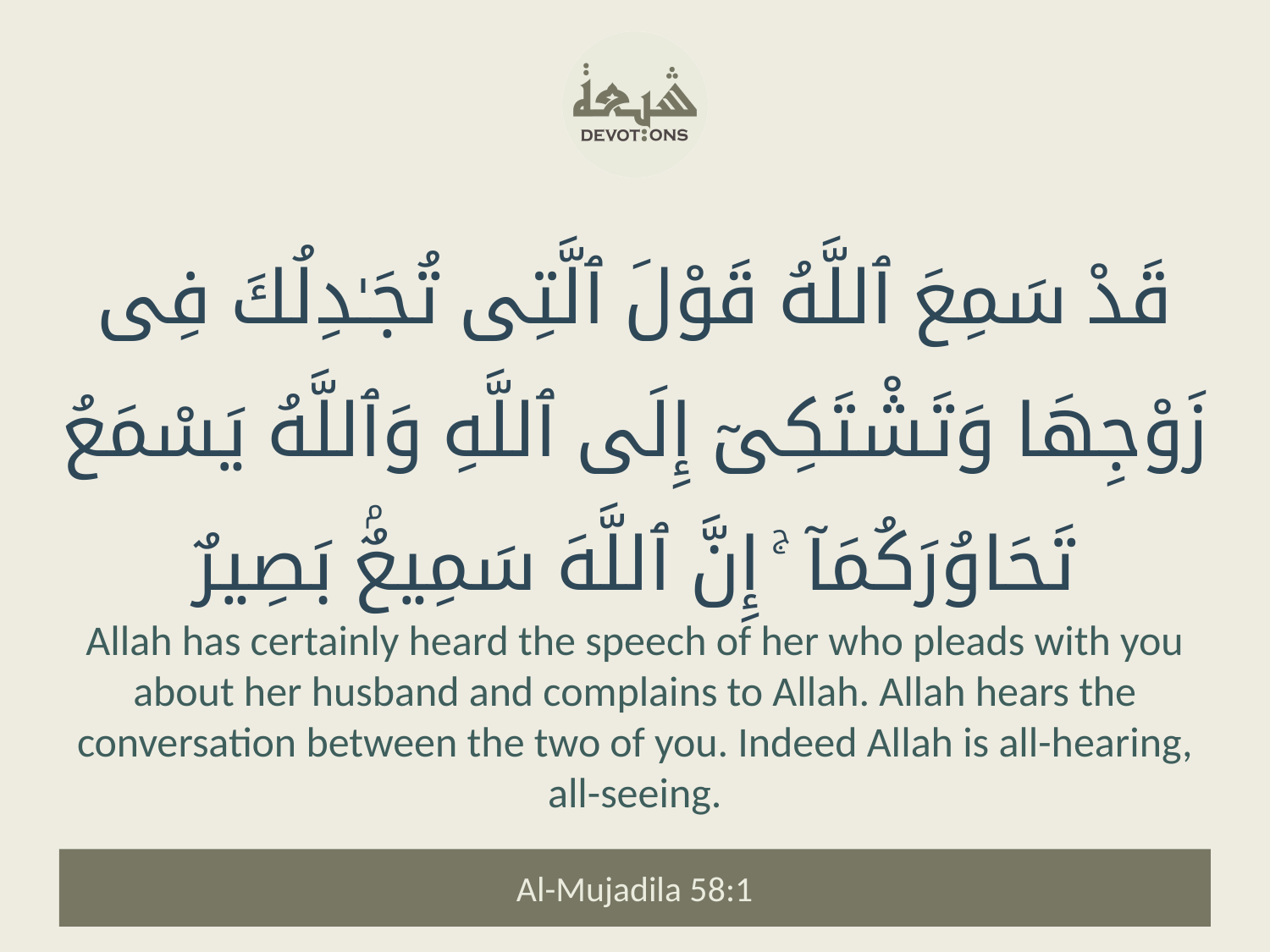

قَدْ سَمِعَ ٱللَّهُ قَوْلَ ٱلَّتِى تُجَـٰدِلُكَ فِى زَوْجِهَا وَتَشْتَكِىٓ إِلَى ٱللَّهِ وَٱللَّهُ يَسْمَعُ تَحَاوُرَكُمَآ ۚ إِنَّ ٱللَّهَ سَمِيعٌۢ بَصِيرٌ
Allah has certainly heard the speech of her who pleads with you about her husband and complains to Allah. Allah hears the conversation between the two of you. Indeed Allah is all-hearing, all-seeing.
Al-Mujadila 58:1